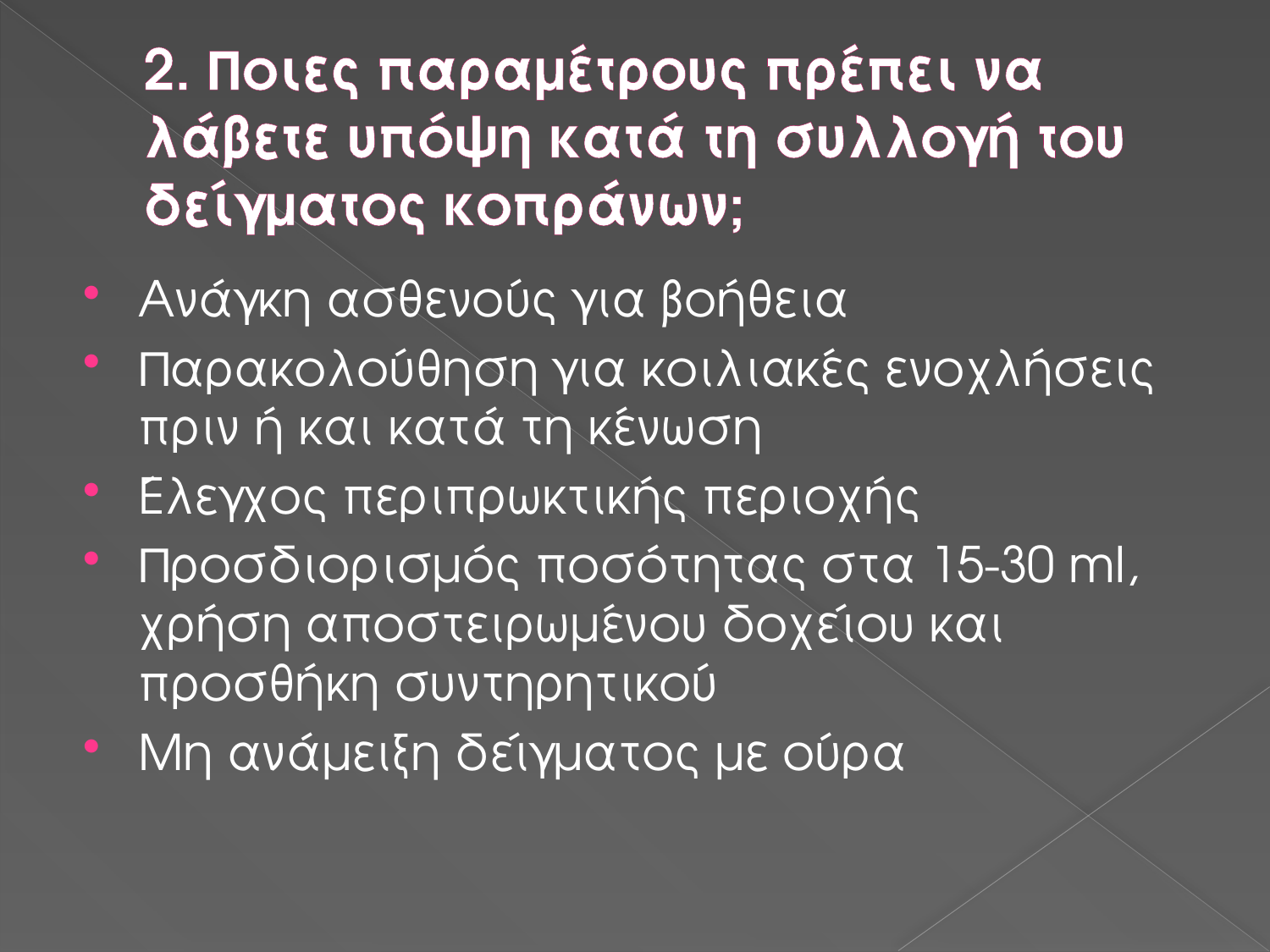

# 2. Ποιες παραμέτρους πρέπει να λάβετε υπόψη κατά τη συλλογή του δείγματος κοπράνων;
Ανάγκη ασθενούς για βοήθεια
Παρακολούθηση για κοιλιακές ενοχλήσεις πριν ή και κατά τη κένωση
Έλεγχος περιπρωκτικής περιοχής
Προσδιορισμός ποσότητας στα 15-30 ml, χρήση αποστειρωμένου δοχείου και προσθήκη συντηρητικού
Μη ανάμειξη δείγματος με ούρα